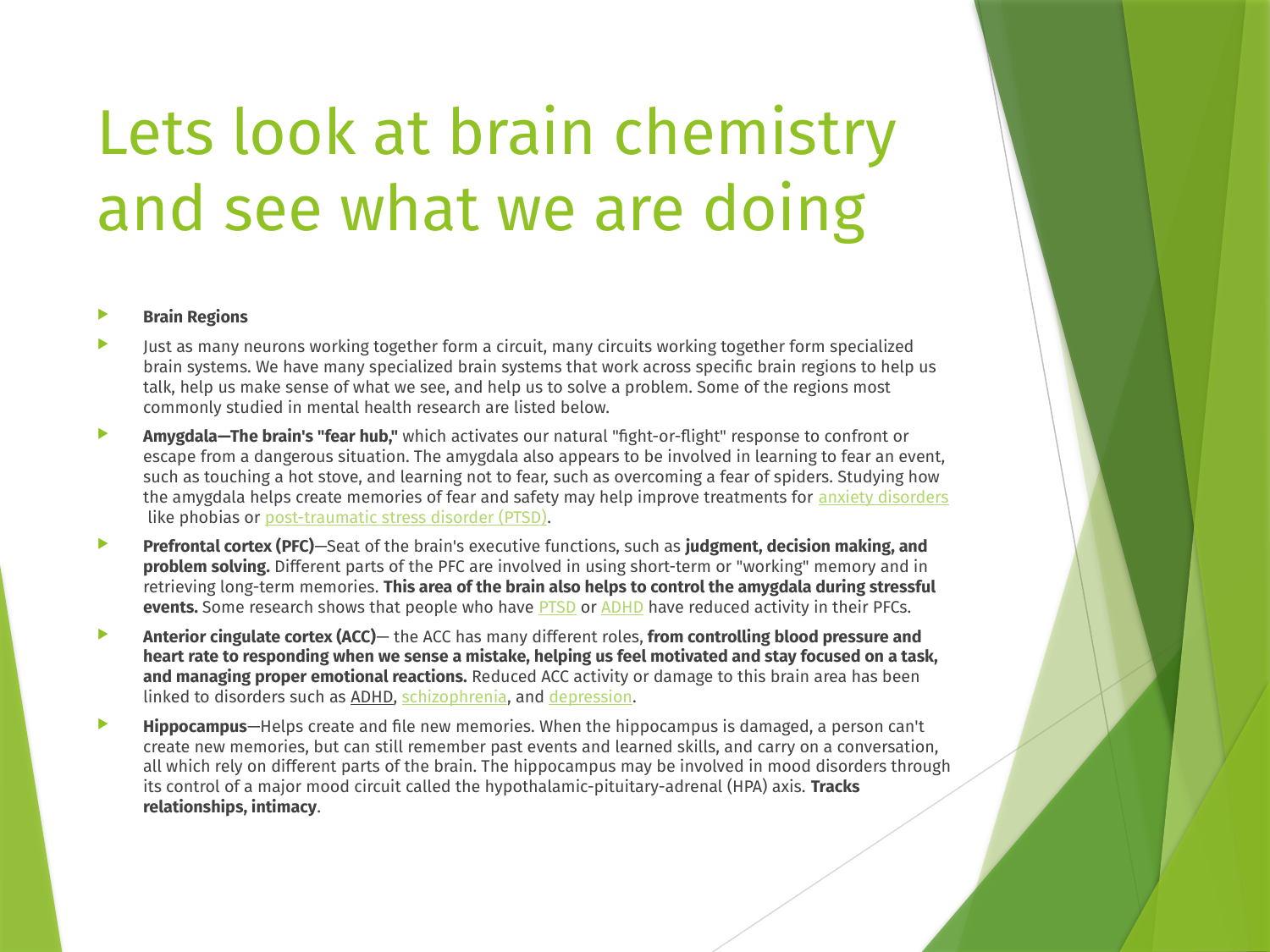

# Lets look at brain chemistry and see what we are doing
Brain Regions
Just as many neurons working together form a circuit, many circuits working together form specialized brain systems. We have many specialized brain systems that work across specific brain regions to help us talk, help us make sense of what we see, and help us to solve a problem. Some of the regions most commonly studied in mental health research are listed below.
Amygdala—The brain's "fear hub," which activates our natural "fight-or-flight" response to confront or escape from a dangerous situation. The amygdala also appears to be involved in learning to fear an event, such as touching a hot stove, and learning not to fear, such as overcoming a fear of spiders. Studying how the amygdala helps create memories of fear and safety may help improve treatments for anxiety disorders like phobias or post-traumatic stress disorder (PTSD).
Prefrontal cortex (PFC)—Seat of the brain's executive functions, such as judgment, decision making, and problem solving. Different parts of the PFC are involved in using short-term or "working" memory and in retrieving long-term memories. This area of the brain also helps to control the amygdala during stressful events. Some research shows that people who have PTSD or ADHD have reduced activity in their PFCs.
Anterior cingulate cortex (ACC)— the ACC has many different roles, from controlling blood pressure and heart rate to responding when we sense a mistake, helping us feel motivated and stay focused on a task, and managing proper emotional reactions. Reduced ACC activity or damage to this brain area has been linked to disorders such as ADHD, schizophrenia, and depression.
Hippocampus—Helps create and file new memories. When the hippocampus is damaged, a person can't create new memories, but can still remember past events and learned skills, and carry on a conversation, all which rely on different parts of the brain. The hippocampus may be involved in mood disorders through its control of a major mood circuit called the hypothalamic-pituitary-adrenal (HPA) axis. Tracks relationships, intimacy.